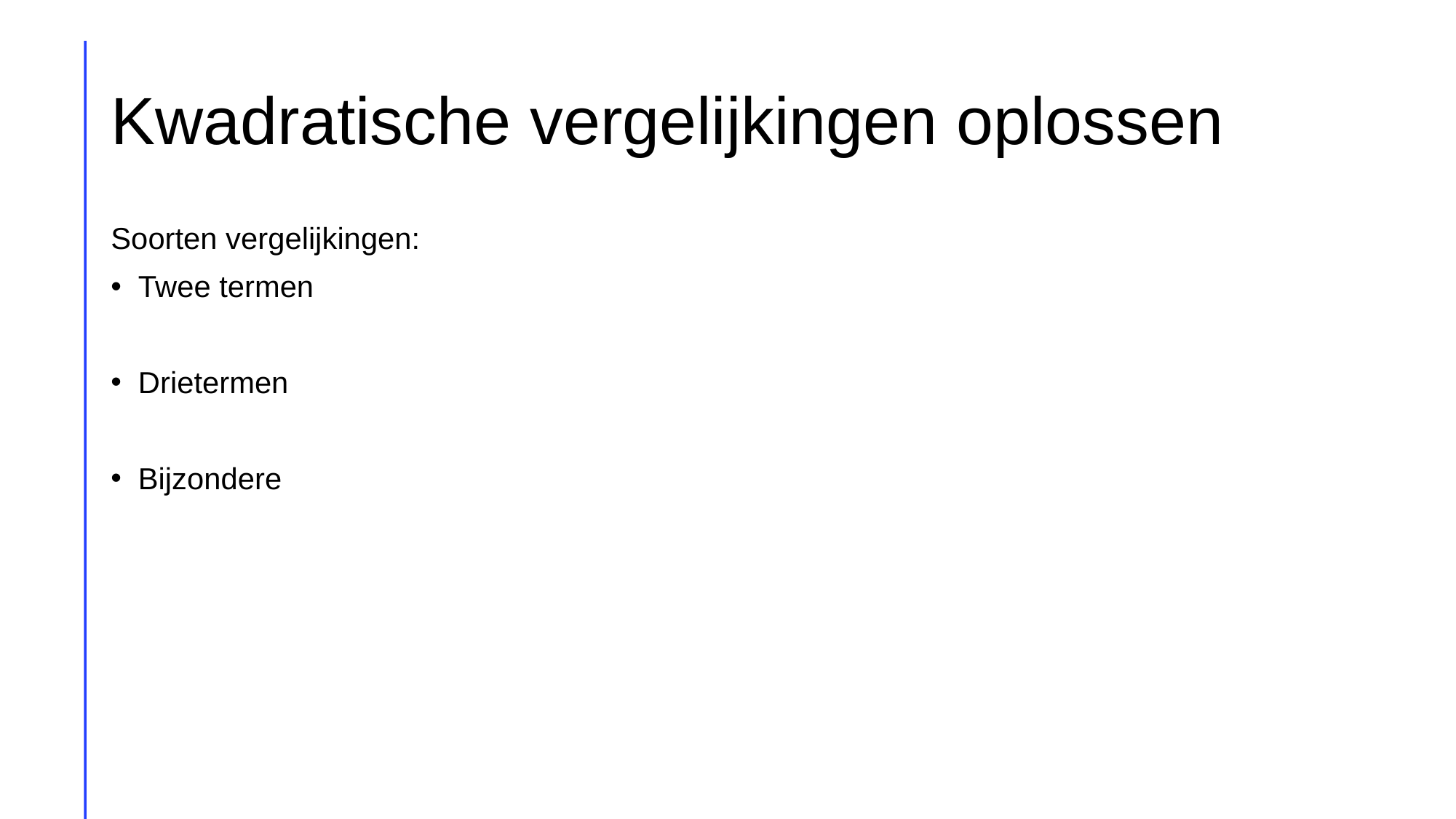

# Kwadratische vergelijkingen oplossen
Soorten vergelijkingen:
Twee termen

Drietermen

Bijzondere